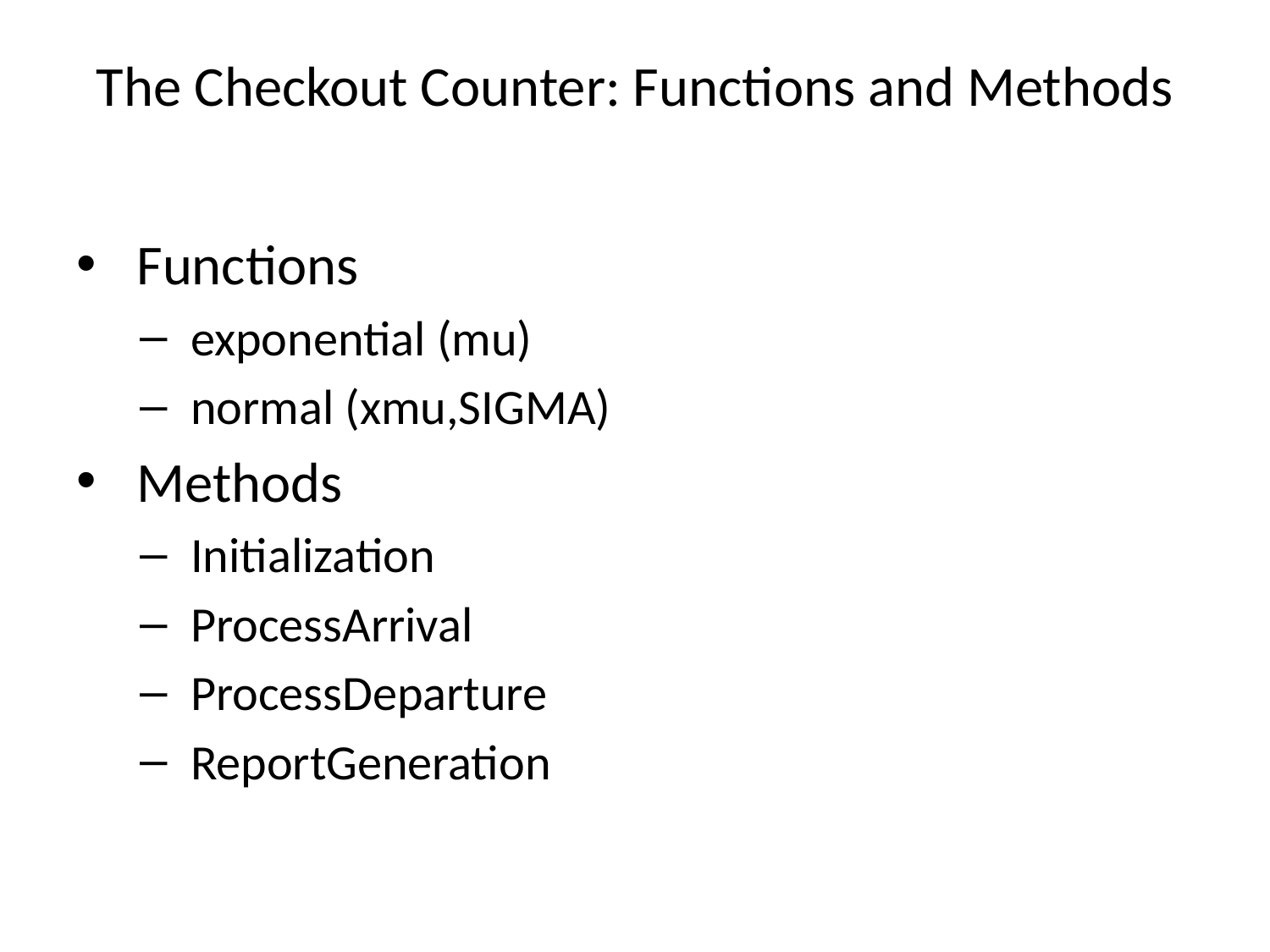

# The Checkout Counter: Functions and Methods
 Functions
 exponential (mu)
 normal (xmu,SIGMA)
 Methods
 Initialization
 ProcessArrival
 ProcessDeparture
 ReportGeneration